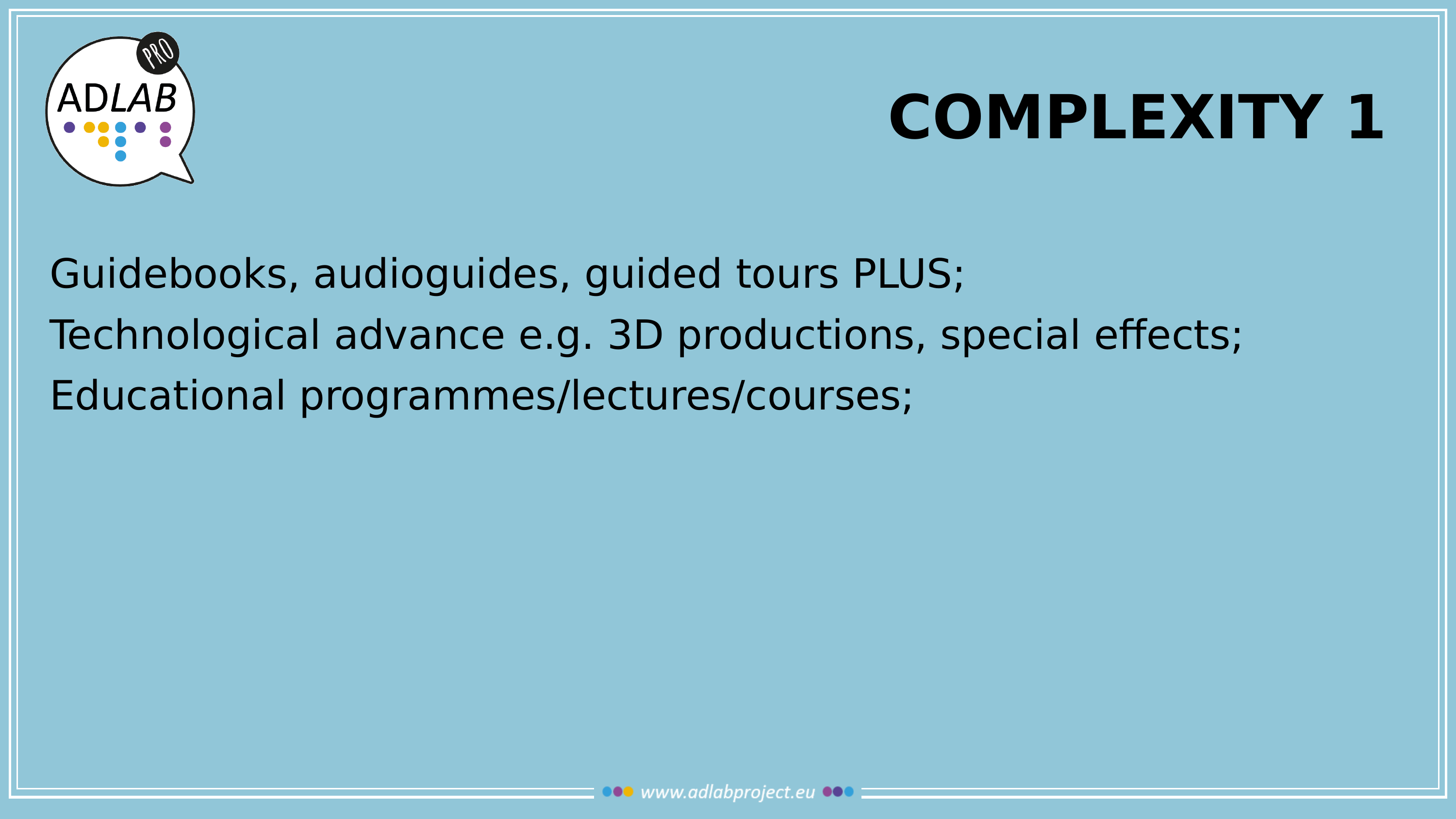

# Complexity 1

Guidebooks, audioguides, guided tours PLUS;
Technological advance e.g. 3D productions, special effects;
Educational programmes/lectures/courses;